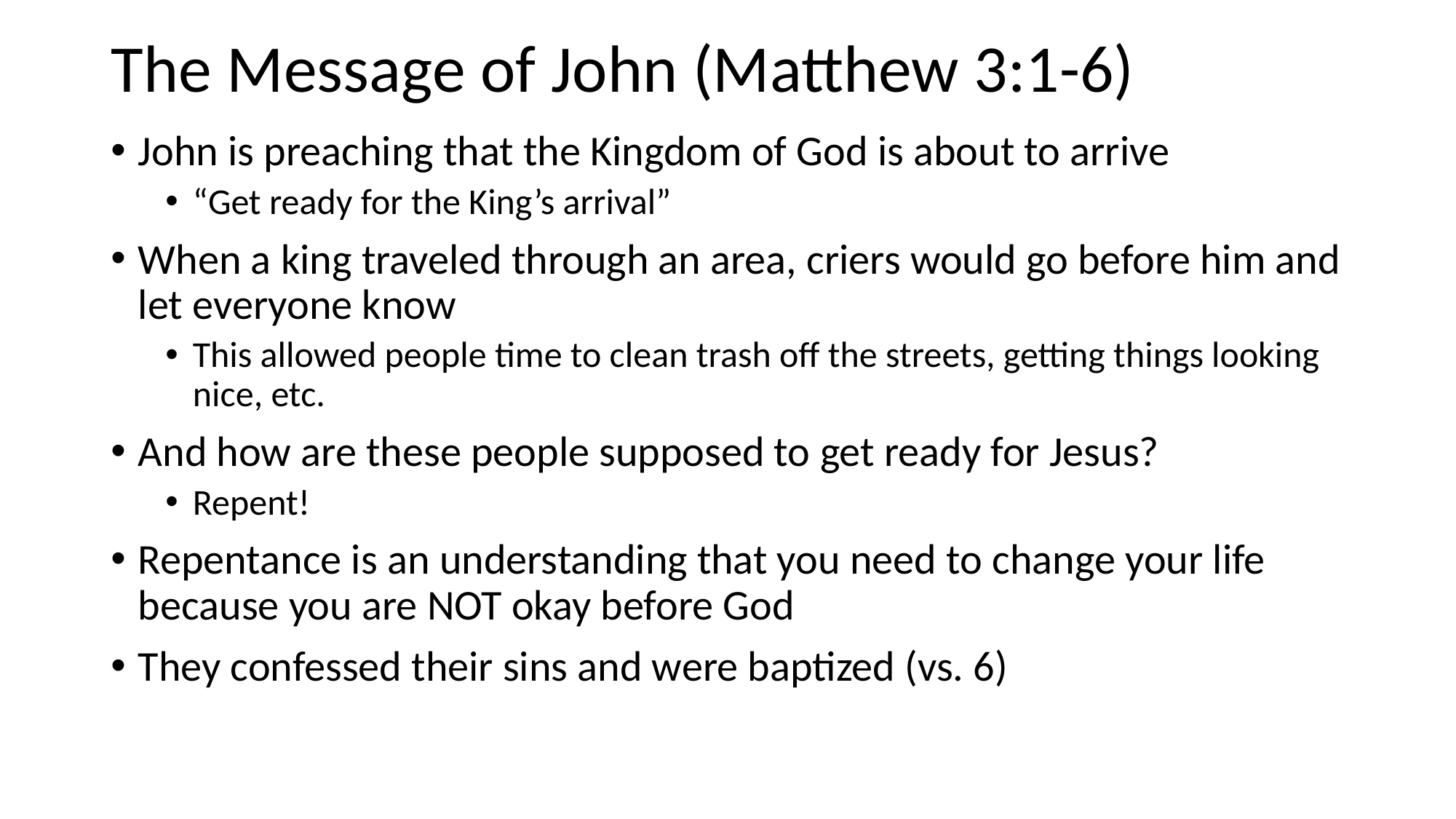

# The Message of John (Matthew 3:1-6)
John is preaching that the Kingdom of God is about to arrive
“Get ready for the King’s arrival”
When a king traveled through an area, criers would go before him and let everyone know
This allowed people time to clean trash off the streets, getting things looking nice, etc.
And how are these people supposed to get ready for Jesus?
Repent!
Repentance is an understanding that you need to change your life because you are NOT okay before God
They confessed their sins and were baptized (vs. 6)